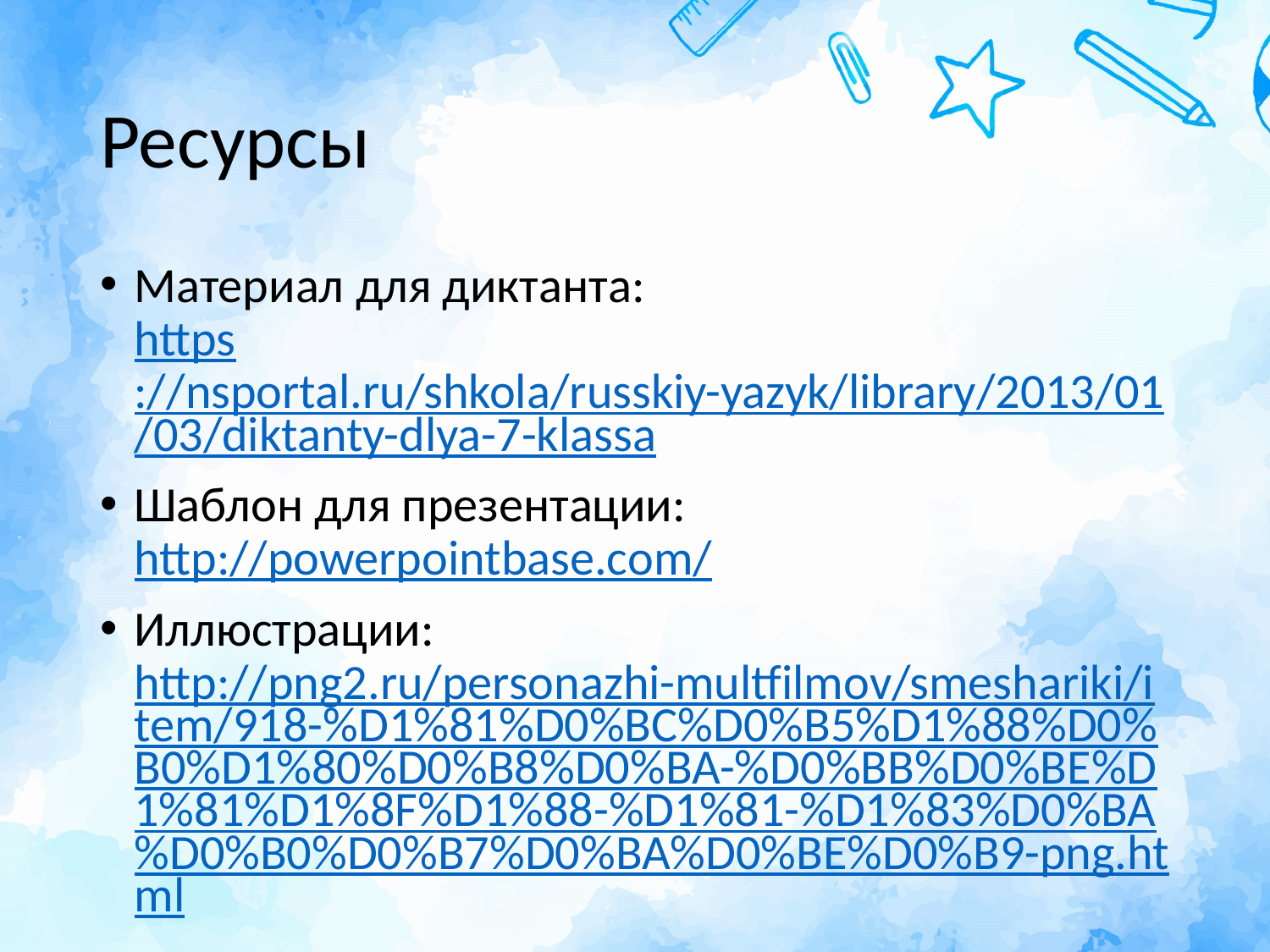

# Ресурсы
Материал для диктанта:
https://nsportal.ru/shkola/russkiy-yazyk/library/2013/01/03/diktanty-dlya-7-klassa
Шаблон для презентации:
http://powerpointbase.com/
Иллюстрации:
http://png2.ru/personazhi-multfilmov/smeshariki/item/918-%D1%81%D0%BC%D0%B5%D1%88%D0%B0%D1%80%D0%B8%D0%BA-%D0%BB%D0%BE%D1%81%D1%8F%D1%88-%D1%81-%D1%83%D0%BA%D0%B0%D0%B7%D0%BA%D0%BE%D0%B9-png.html